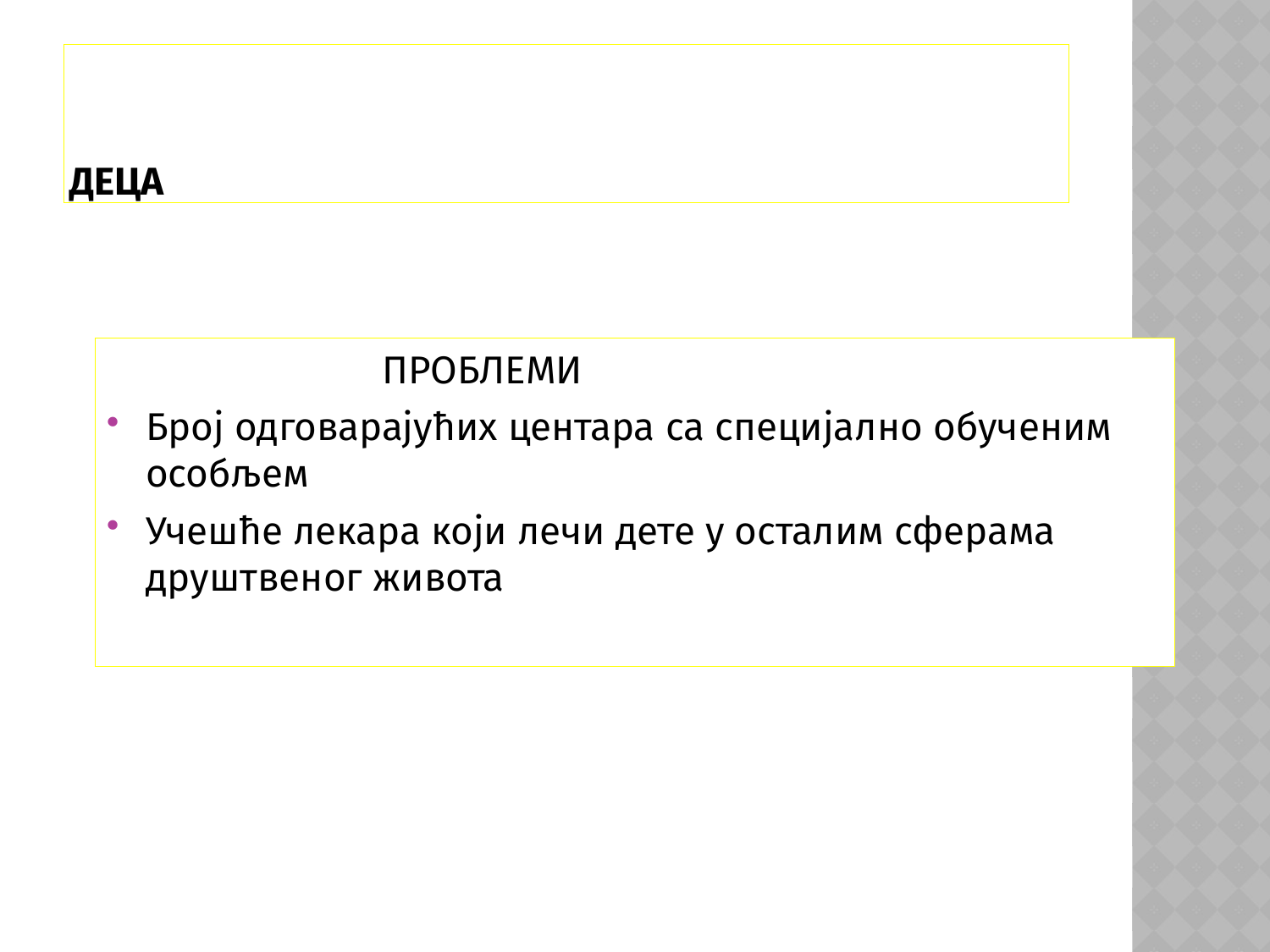

# ДЕЦА
                           ПРОБЛЕМИ
Број одговарајућих центара са специјално обученим особљем
Учешће лекара који лечи дете у осталим сферама друштвеног живота